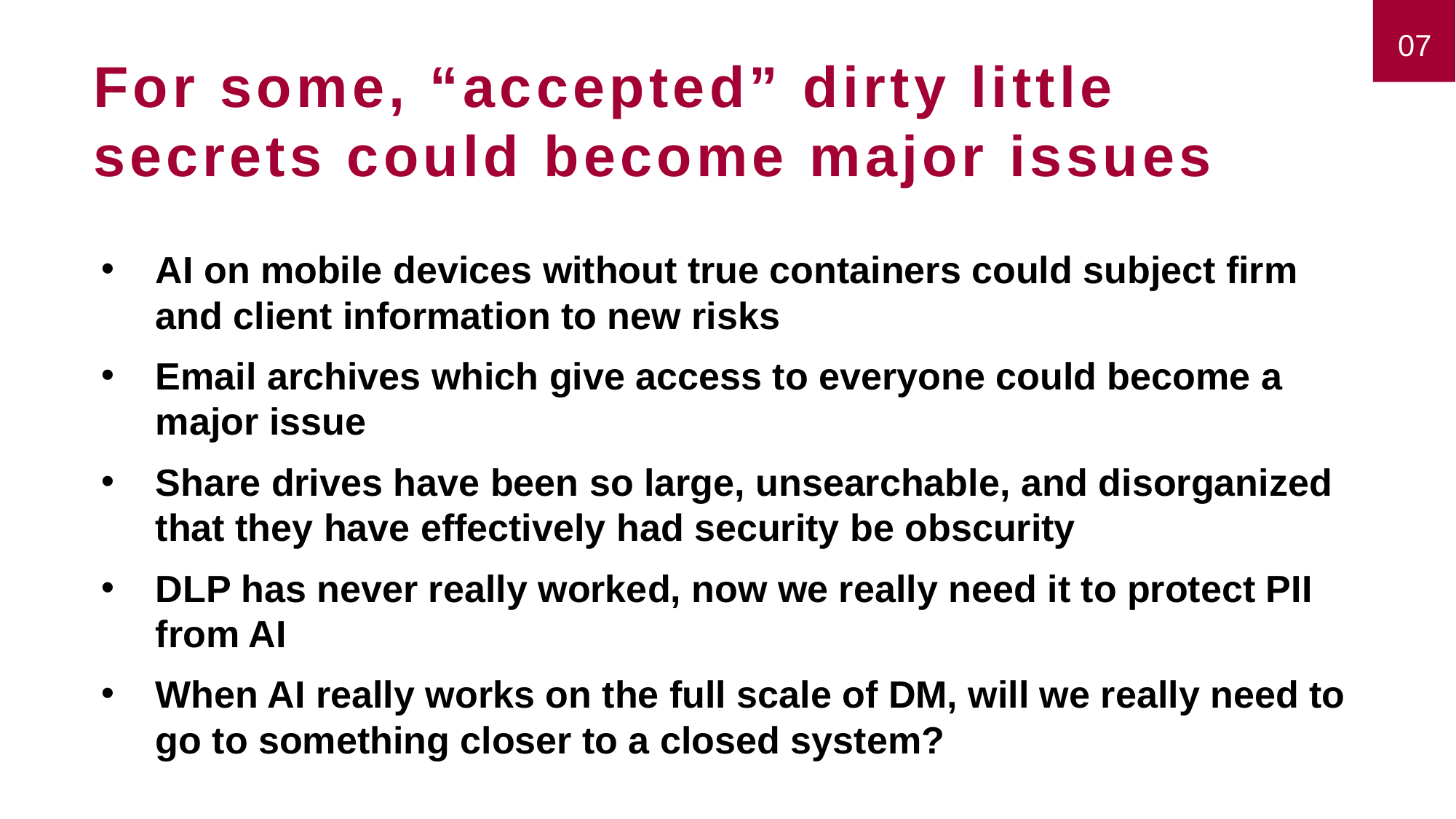

07
For some, “accepted” dirty little secrets could become major issues
AI on mobile devices without true containers could subject firm and client information to new risks
Email archives which give access to everyone could become a major issue
Share drives have been so large, unsearchable, and disorganized that they have effectively had security be obscurity
DLP has never really worked, now we really need it to protect PII from AI
When AI really works on the full scale of DM, will we really need to go to something closer to a closed system?